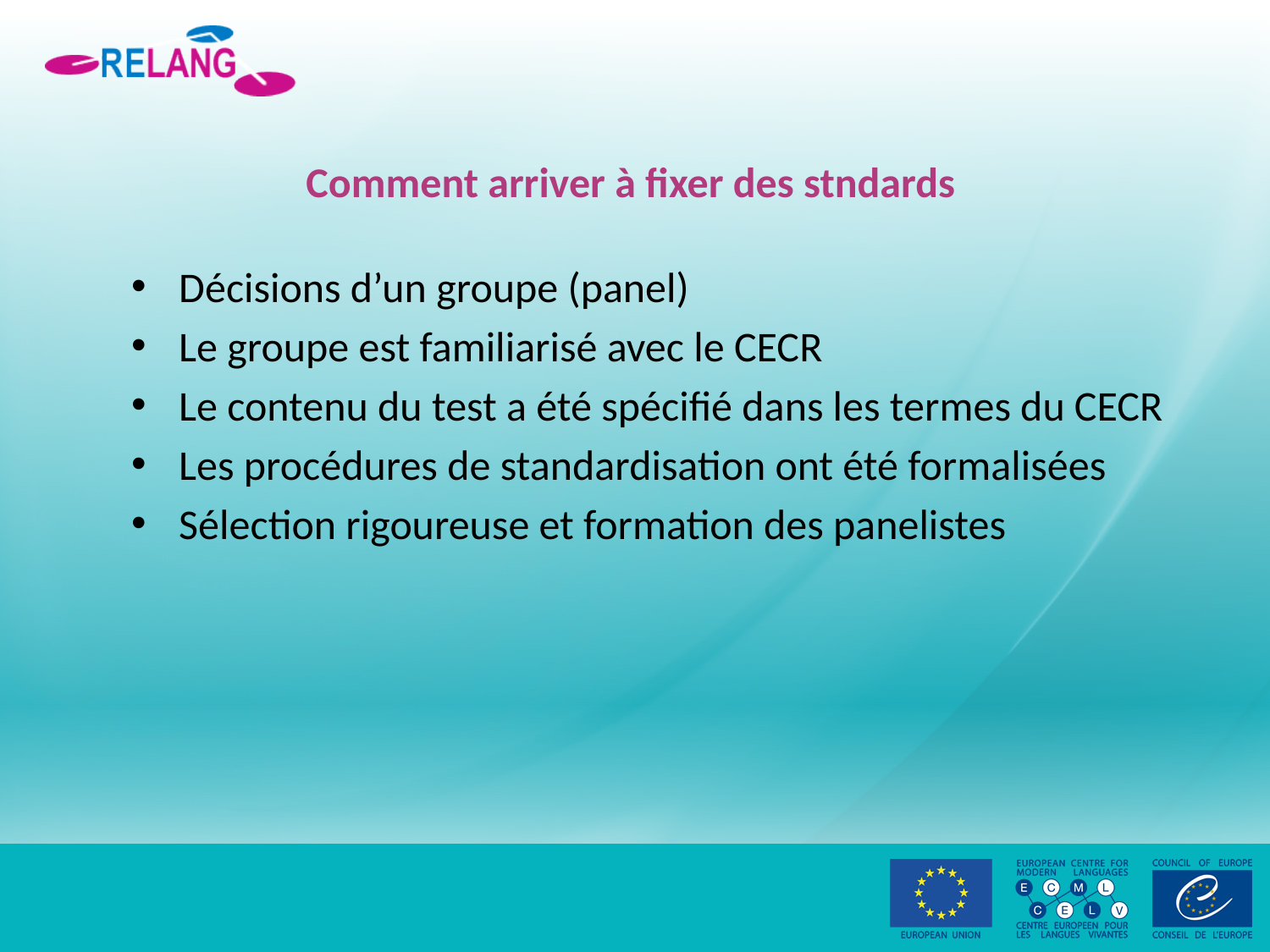

# Comment arriver à fixer des stndards
Décisions d’un groupe (panel)
Le groupe est familiarisé avec le CECR
Le contenu du test a été spécifié dans les termes du CECR
Les procédures de standardisation ont été formalisées
Sélection rigoureuse et formation des panelistes